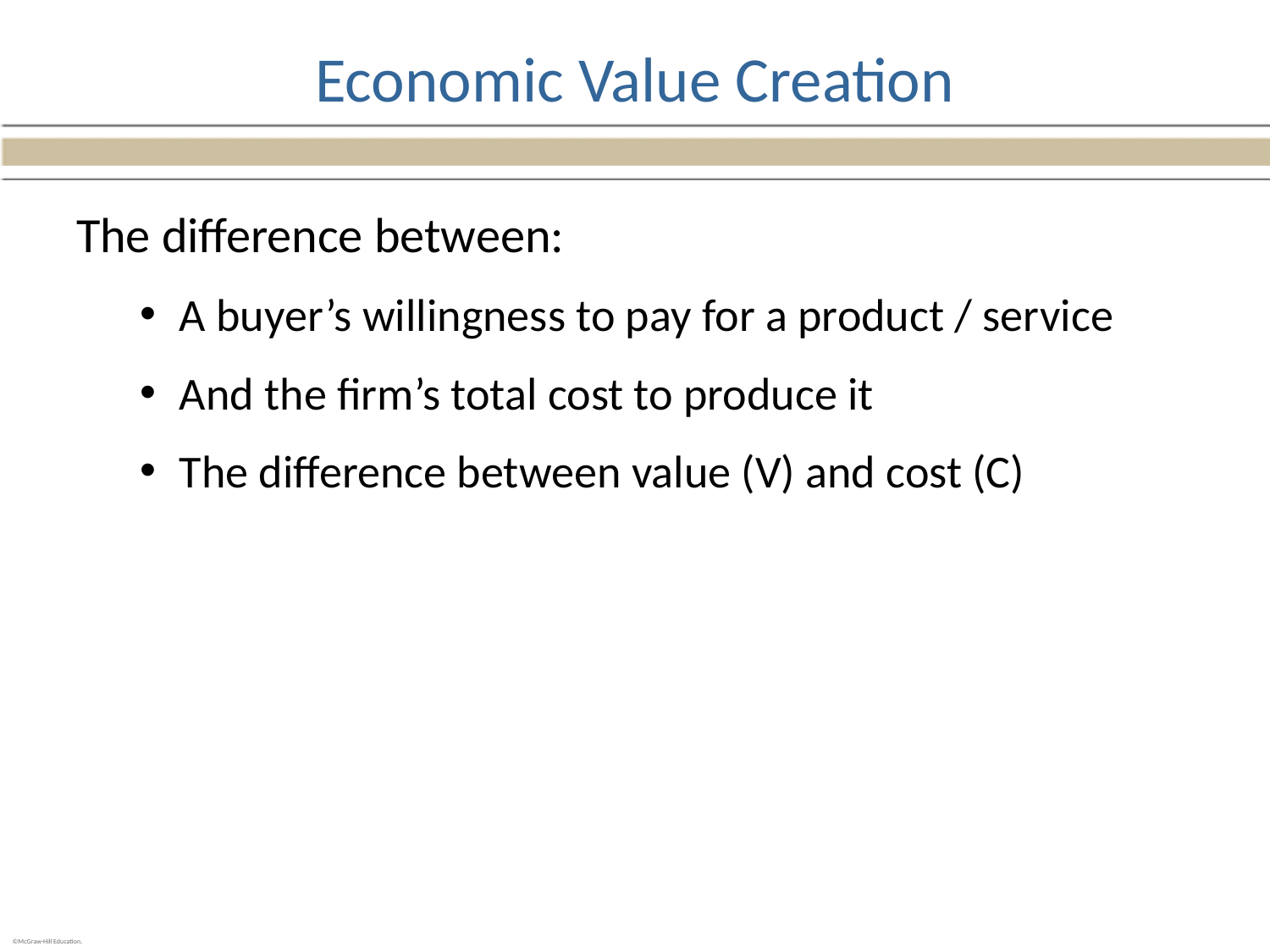

# Economic Value Creation
The difference between:
A buyer’s willingness to pay for a product / service
And the firm’s total cost to produce it
The difference between value (V) and cost (C)